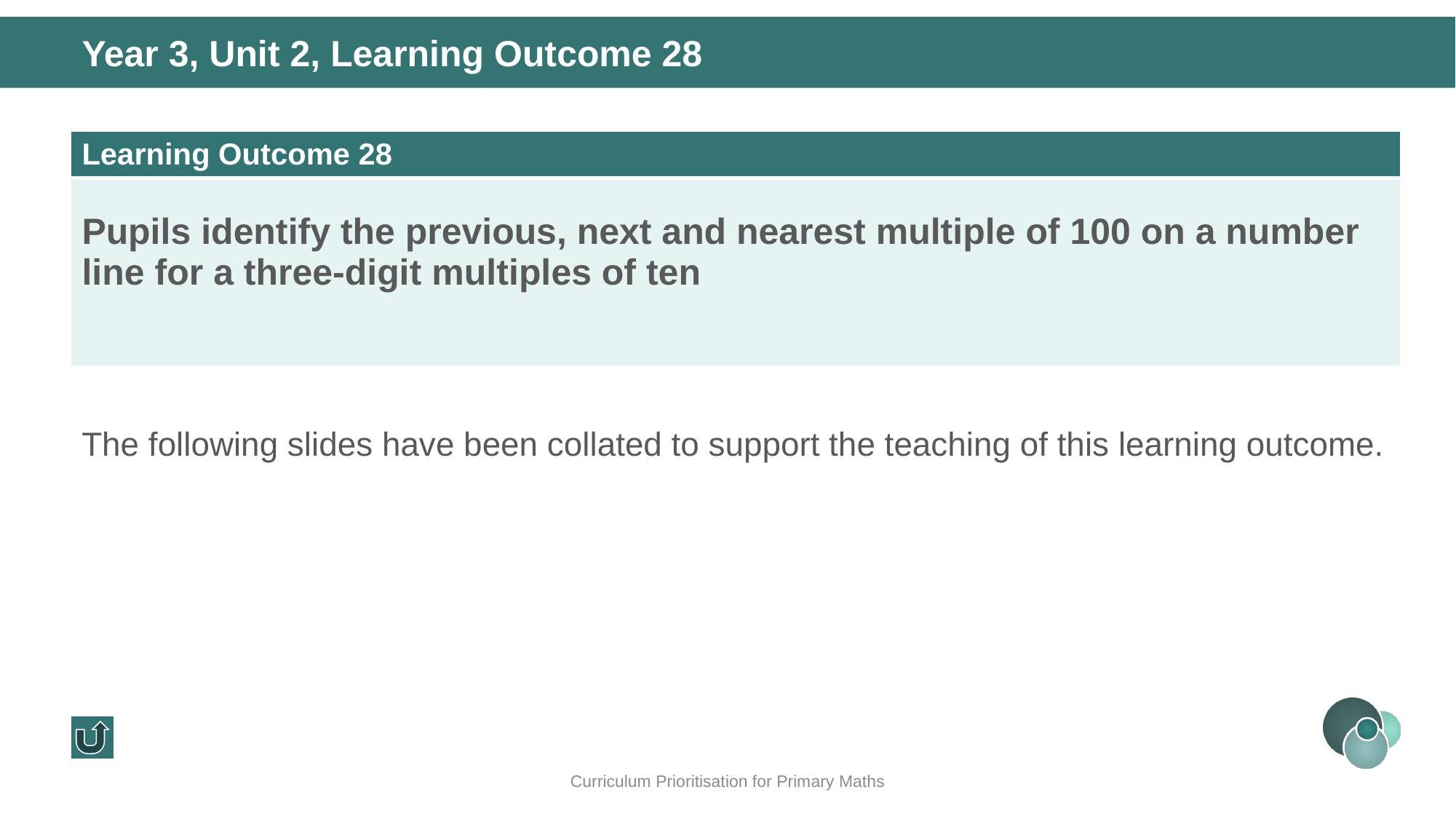

Year 3, Unit 2, Learning Outcome 28
| Learning Outcome 28 |
| --- |
| Pupils identify the previous, next and nearest multiple of 100 on a number line for a three-digit multiples of ten |
The following slides have been collated to support the teaching of this learning outcome.

Curriculum Prioritisation for Primary Maths